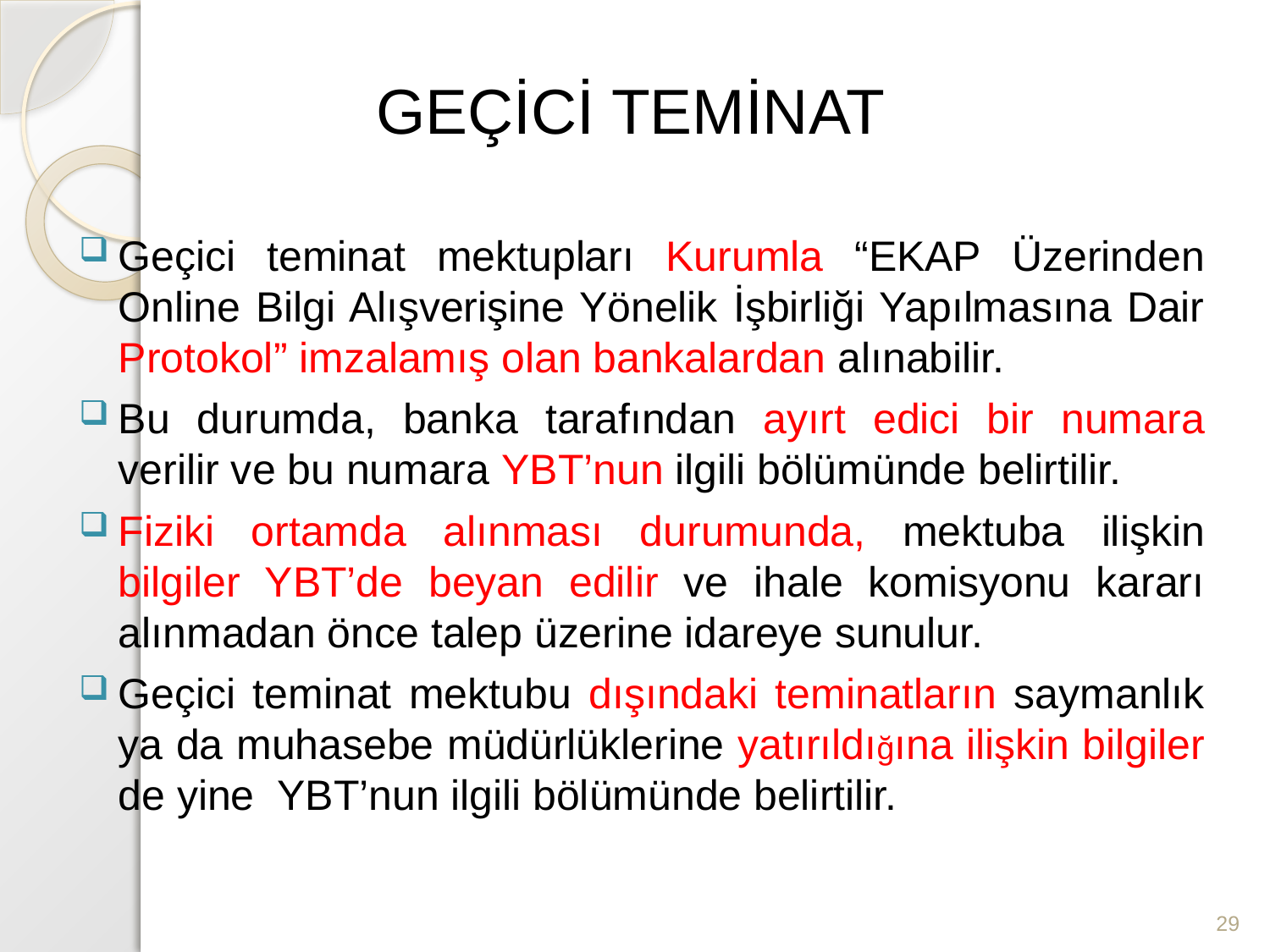

# GEÇİCİ TEMİNAT
Geçici teminat mektupları Kurumla “EKAP Üzerinden Online Bilgi Alışverişine Yönelik İşbirliği Yapılmasına Dair Protokol” imzalamış olan bankalardan alınabilir.
Bu durumda, banka tarafından ayırt edici bir numara verilir ve bu numara YBT’nun ilgili bölümünde belirtilir.
Fiziki ortamda alınması durumunda, mektuba ilişkin bilgiler YBT’de beyan edilir ve ihale komisyonu kararı alınmadan önce talep üzerine idareye sunulur.
Geçici teminat mektubu dışındaki teminatların saymanlık ya da muhasebe müdürlüklerine yatırıldığına ilişkin bilgiler de yine  YBT’nun ilgili bölümünde belirtilir.

29